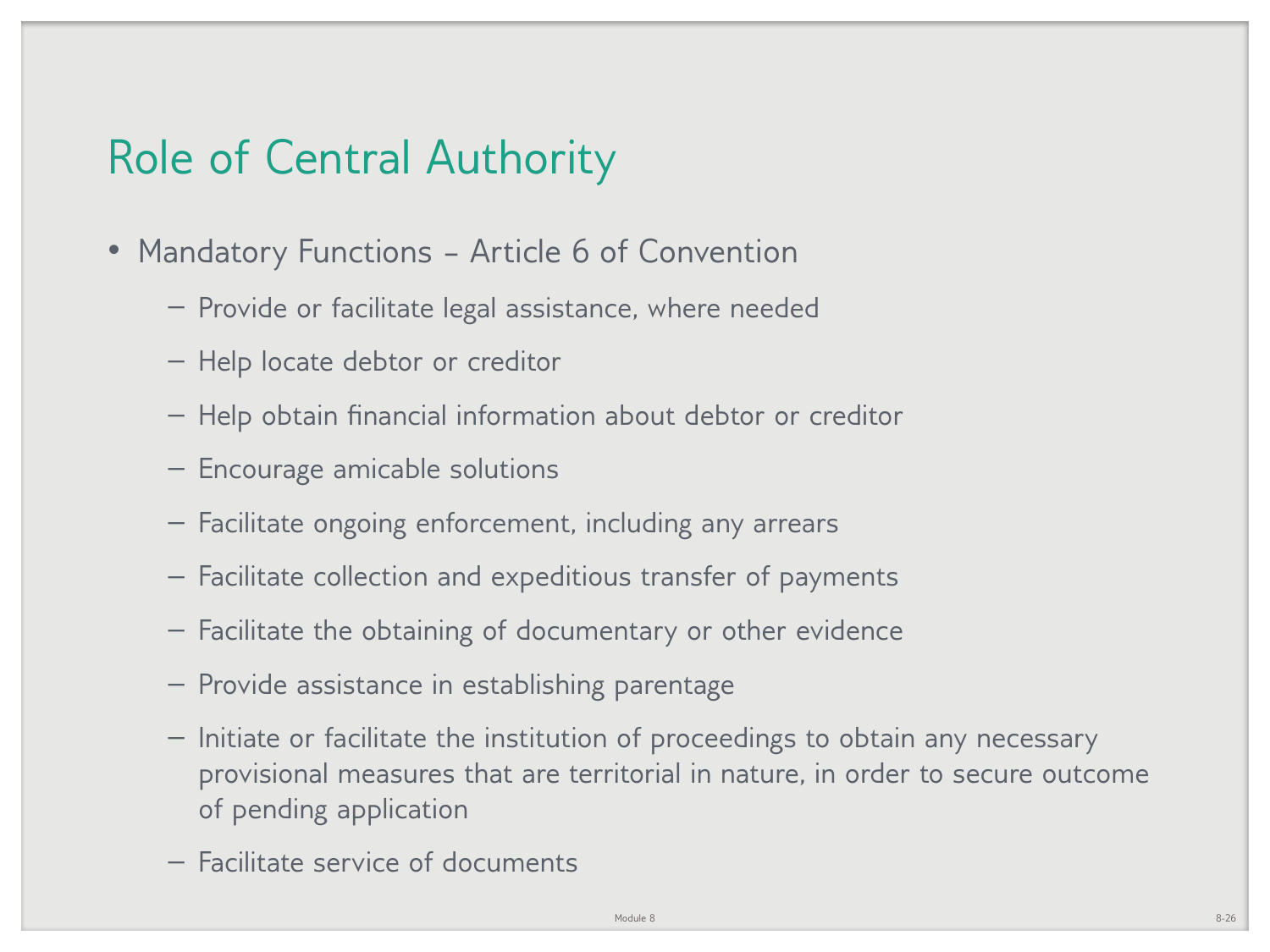

# Role of Central Authority
Mandatory Functions – Article 6 of Convention
Provide or facilitate legal assistance, where needed
Help locate debtor or creditor
Help obtain financial information about debtor or creditor
Encourage amicable solutions
Facilitate ongoing enforcement, including any arrears
Facilitate collection and expeditious transfer of payments
Facilitate the obtaining of documentary or other evidence
Provide assistance in establishing parentage
Initiate or facilitate the institution of proceedings to obtain any necessary provisional measures that are territorial in nature, in order to secure outcome of pending application
Facilitate service of documents
Module 8
8-26